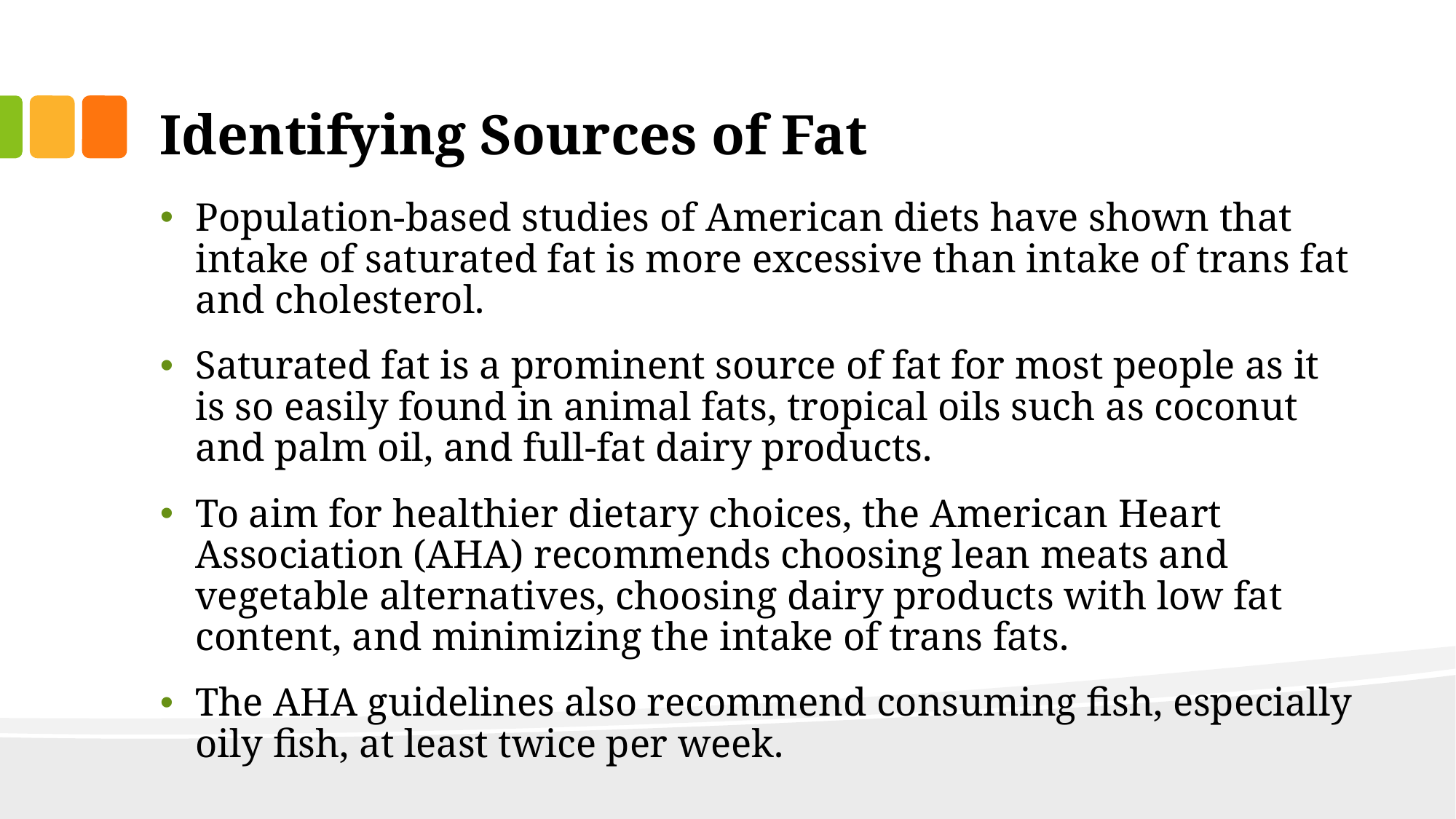

# Identifying Sources of Fat
Population-based studies of American diets have shown that intake of saturated fat is more excessive than intake of trans fat and cholesterol.
Saturated fat is a prominent source of fat for most people as it is so easily found in animal fats, tropical oils such as coconut and palm oil, and full-fat dairy products.
To aim for healthier dietary choices, the American Heart Association (AHA) recommends choosing lean meats and vegetable alternatives, choosing dairy products with low fat content, and minimizing the intake of trans fats.
The AHA guidelines also recommend consuming fish, especially oily fish, at least twice per week.